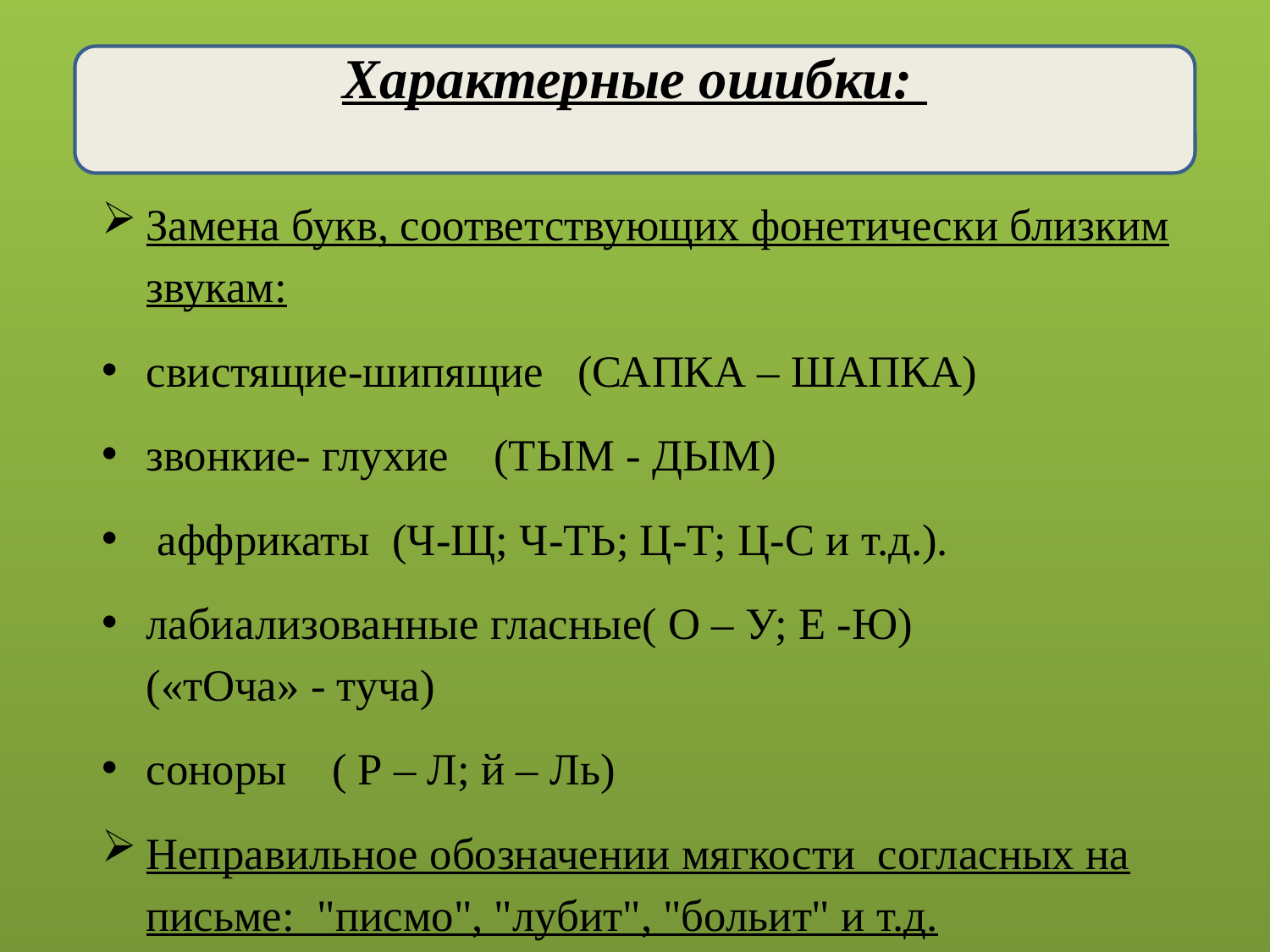

Характерные ошибки:
Замена букв, соответствующих фонетически близким звукам:
свистящие-шипящие   (САПКА – ШАПКА)
звонкие- глухие    (ТЫМ - ДЫМ)
 аффрикаты  (Ч-Щ; Ч-ТЬ; Ц-Т; Ц-С и т.д.).
лабиализованные гласные( О – У; Е -Ю)                  («тОча» - туча)
cоноры    ( Р – Л; й – Ль)
Неправильное обозначении мягкости  согласных на письме:  "писмо", "лубит", "больит" и т.д.